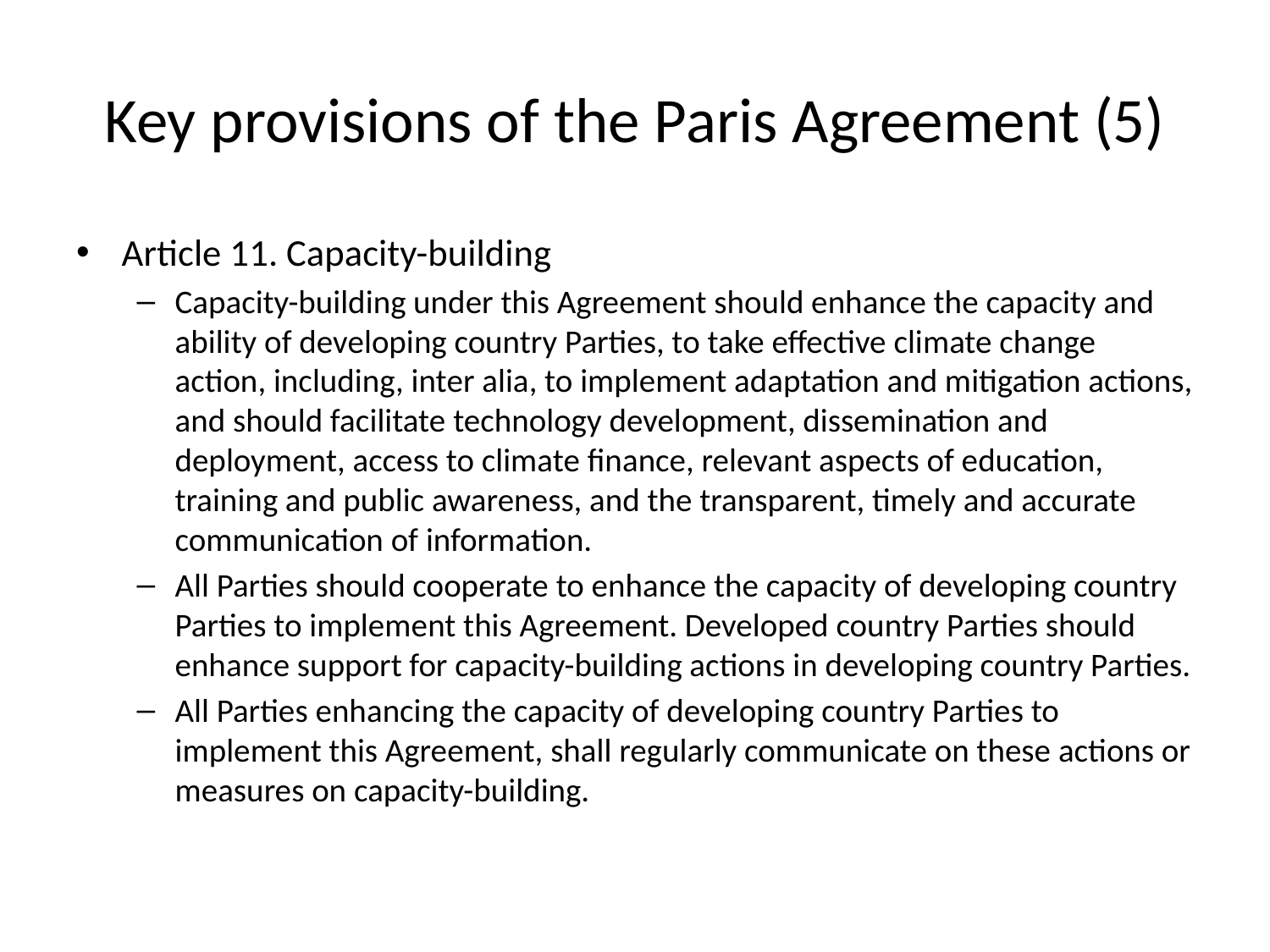

# Key provisions of the Paris Agreement (5)
Article 11. Capacity-building
Capacity-building under this Agreement should enhance the capacity and ability of developing country Parties, to take effective climate change action, including, inter alia, to implement adaptation and mitigation actions, and should facilitate technology development, dissemination and deployment, access to climate finance, relevant aspects of education, training and public awareness, and the transparent, timely and accurate communication of information.
All Parties should cooperate to enhance the capacity of developing country Parties to implement this Agreement. Developed country Parties should enhance support for capacity-building actions in developing country Parties.
All Parties enhancing the capacity of developing country Parties to implement this Agreement, shall regularly communicate on these actions or measures on capacity-building.